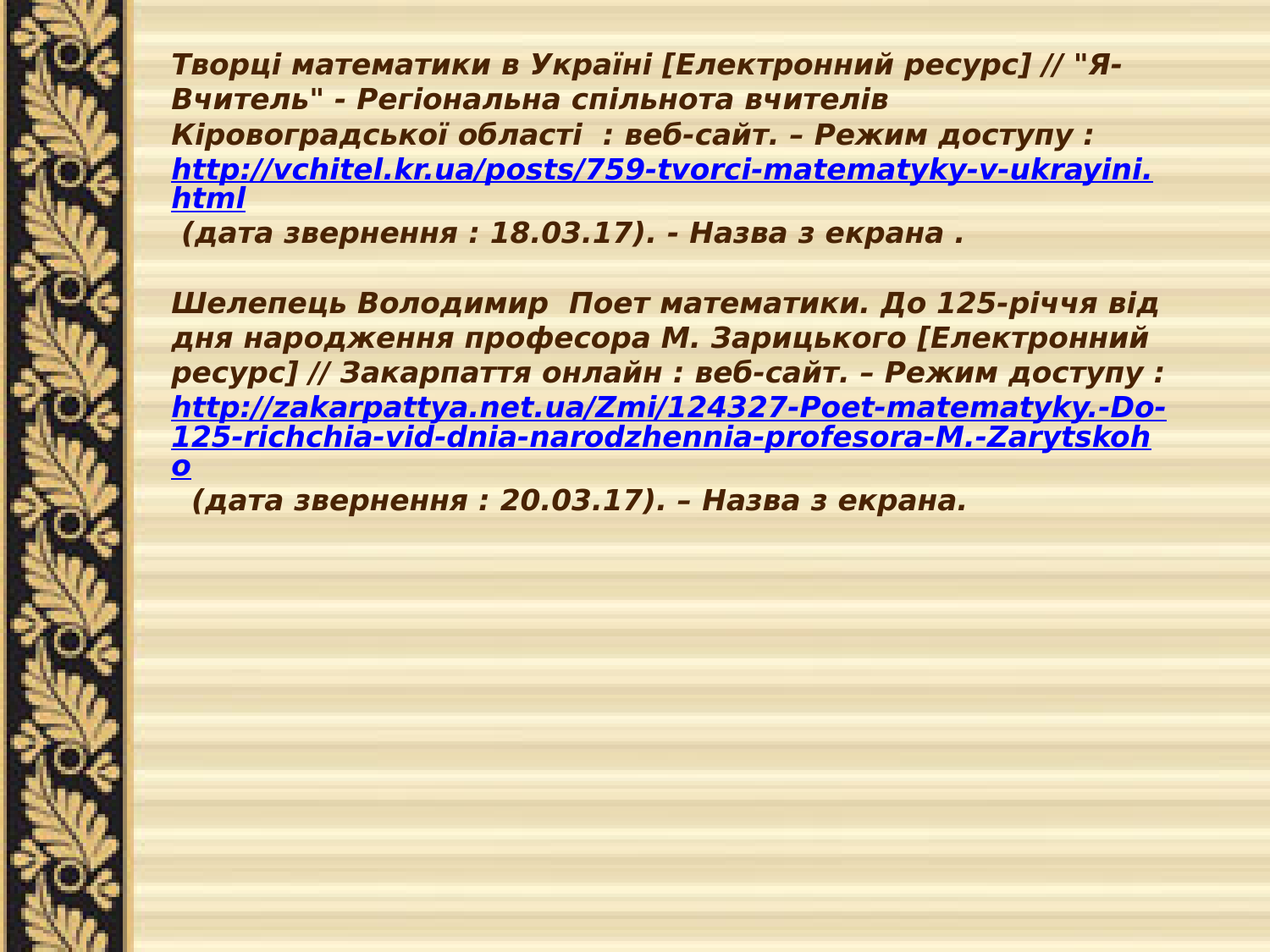

Творці математики в Україні [Електронний ресурс] // "Я-Вчитель" - Регіональна спільнота вчителів Кіровоградської області  : веб-сайт. – Режим доступу : http://vchitel.kr.ua/posts/759-tvorci-matematyky-v-ukrayini.html (дата звернення : 18.03.17). - Назва з екрана .

Шелепець Володимир  Поет математики. До 125-річчя від дня народження професора М. Зарицького [Електронний ресурс] // Закарпаття онлайн : веб-сайт. – Режим доступу : http://zakarpattya.net.ua/Zmi/124327-Poet-matematyky.-Do-125-richchia-vid-dnia-narodzhennia-profesora-M.-Zarytskoho  (дата звернення : 20.03.17). – Назва з екрана.